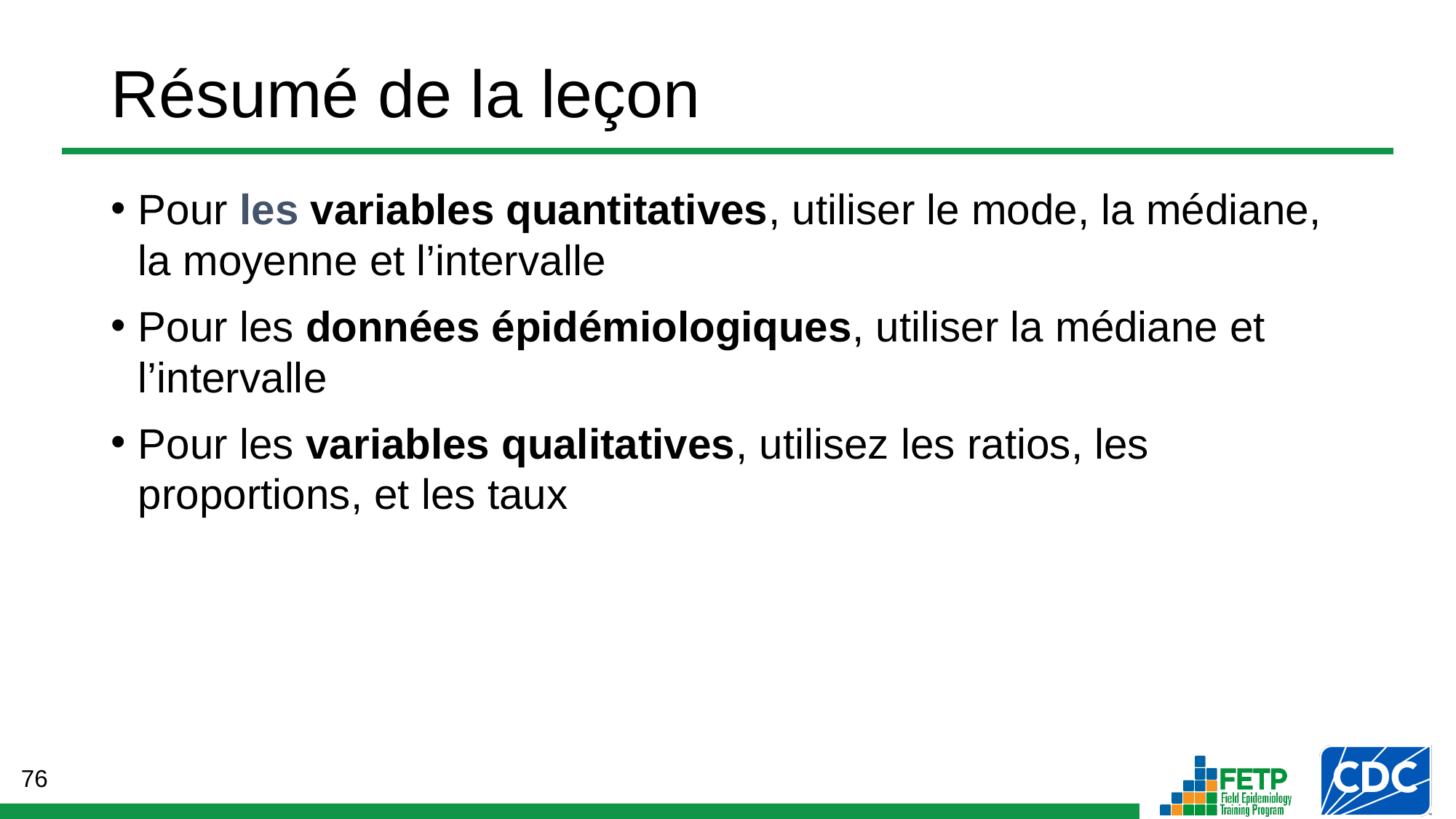

# Résumé de la leçon
Pour les variables quantitatives, utiliser le mode, la médiane, la moyenne et l’intervalle
Pour les données épidémiologiques, utiliser la médiane et
l’intervalle
Pour les variables qualitatives, utilisez les ratios, les proportions, et les taux